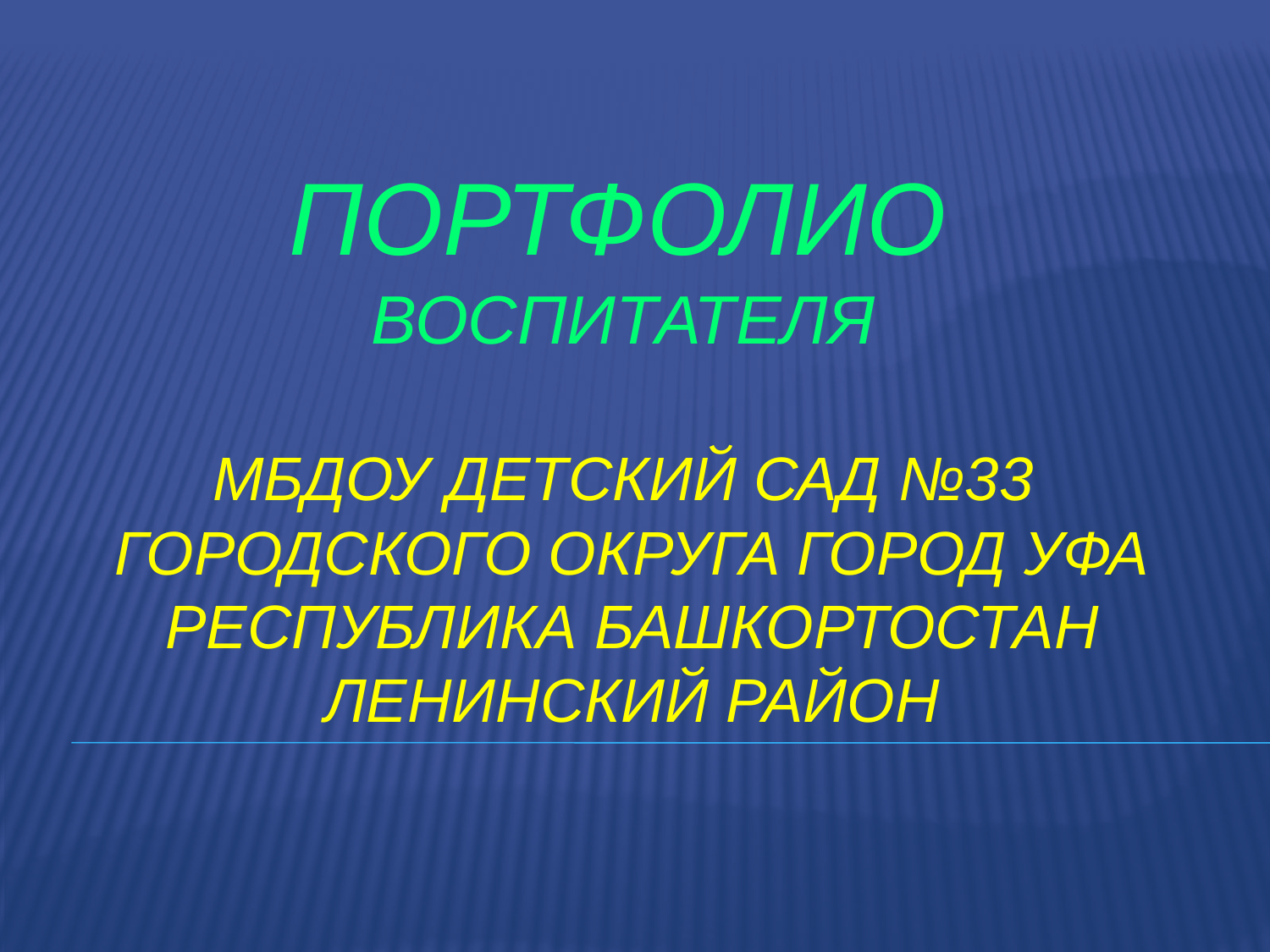

# Портфолио воспитателя мбдоу детский сад №33 городского округа город Уфа республикА башкортостан Ленинский район